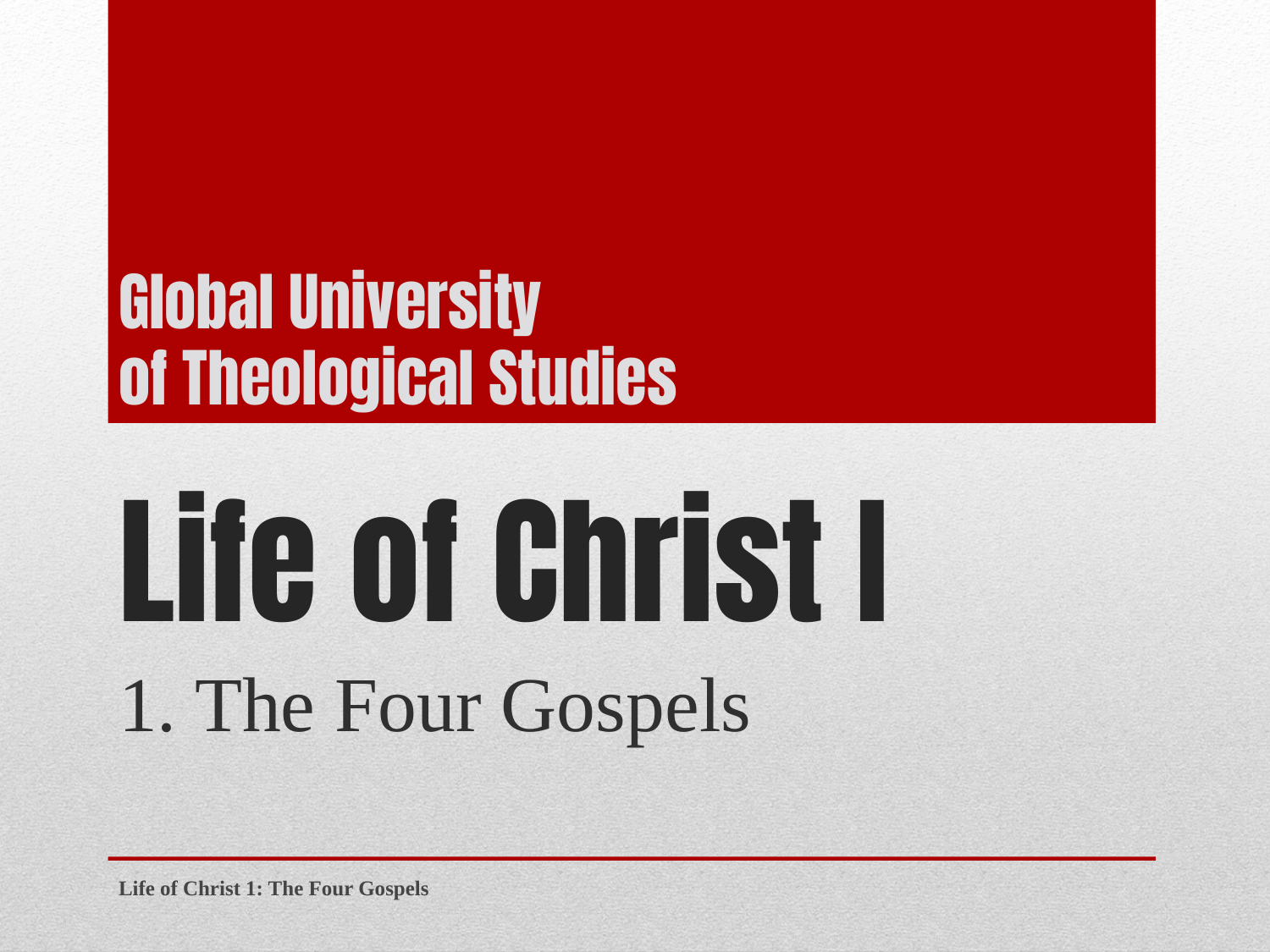

Global University
of Theological Studies
# Life of Christ I
1. The Four Gospels
Life of Christ 1: The Four Gospels